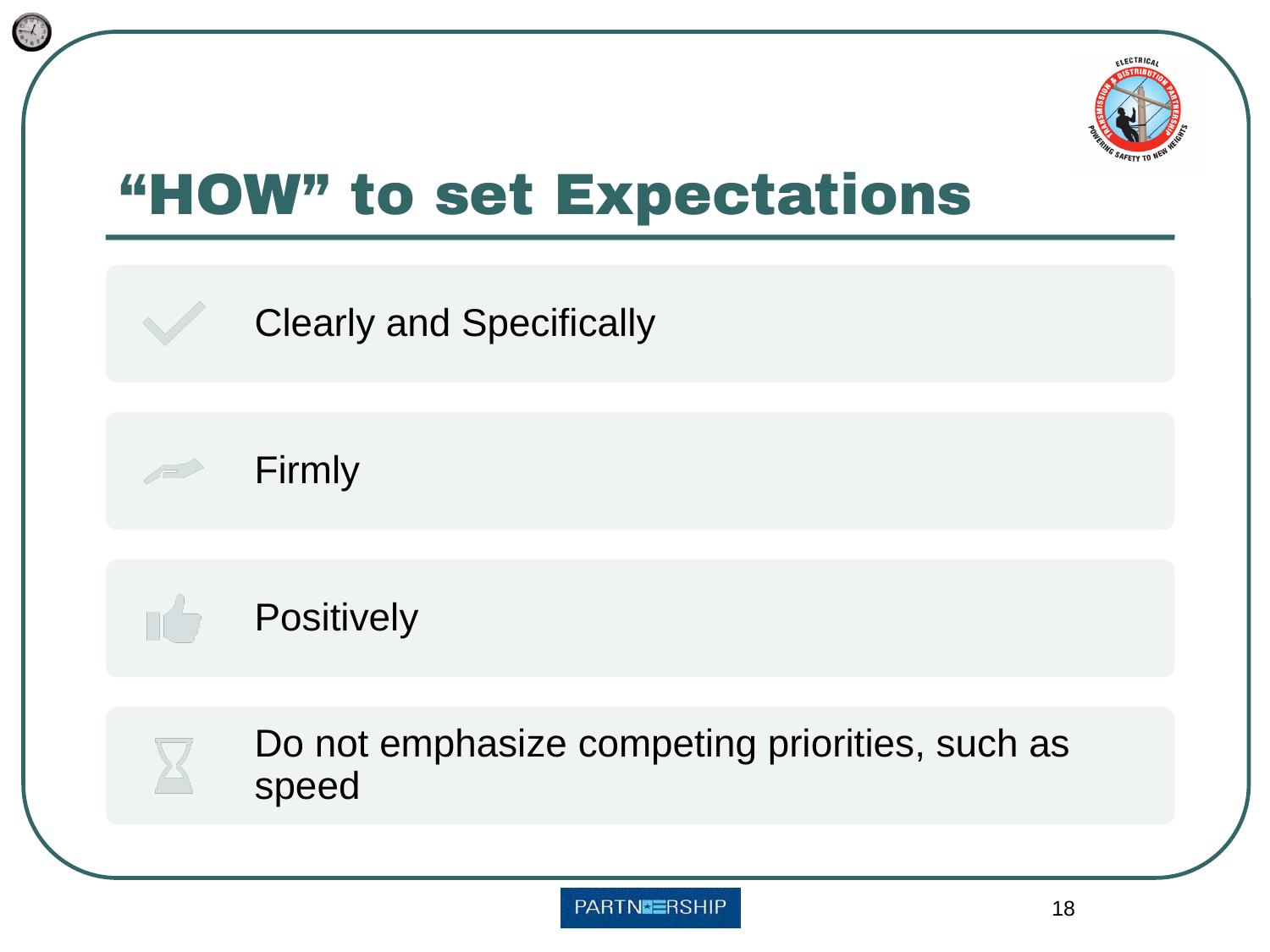

# “HOW” to set Expectations
Clearly and Specifically
Firmly
Positively
Do not emphasize competing priorities, such as speed
18